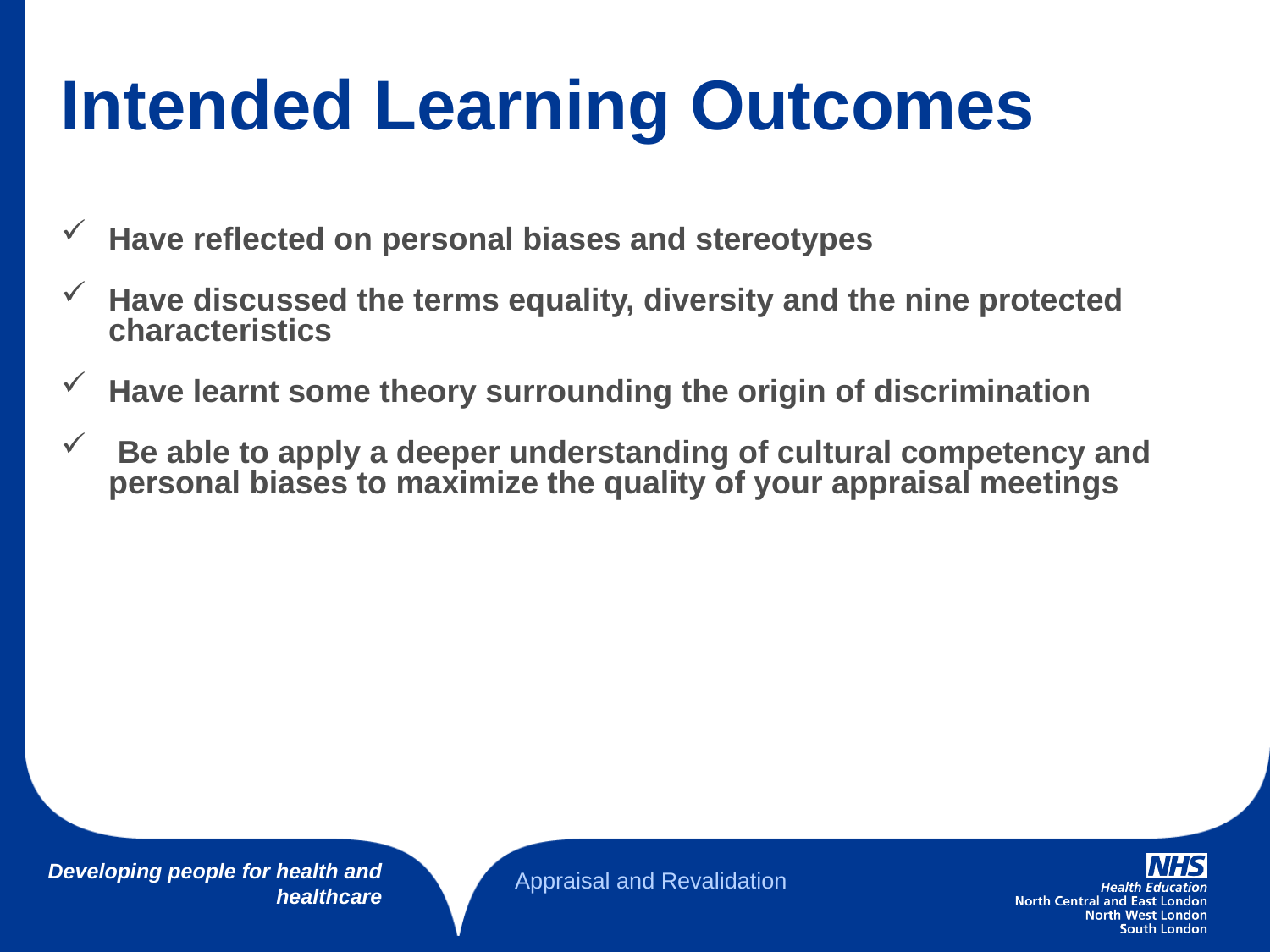

# Intended Learning Outcomes
Have reflected on personal biases and stereotypes

Have discussed the terms equality, diversity and the nine protected characteristics

Have learnt some theory surrounding the origin of discrimination

 Be able to apply a deeper understanding of cultural competency and personal biases to maximize the quality of your appraisal meetings